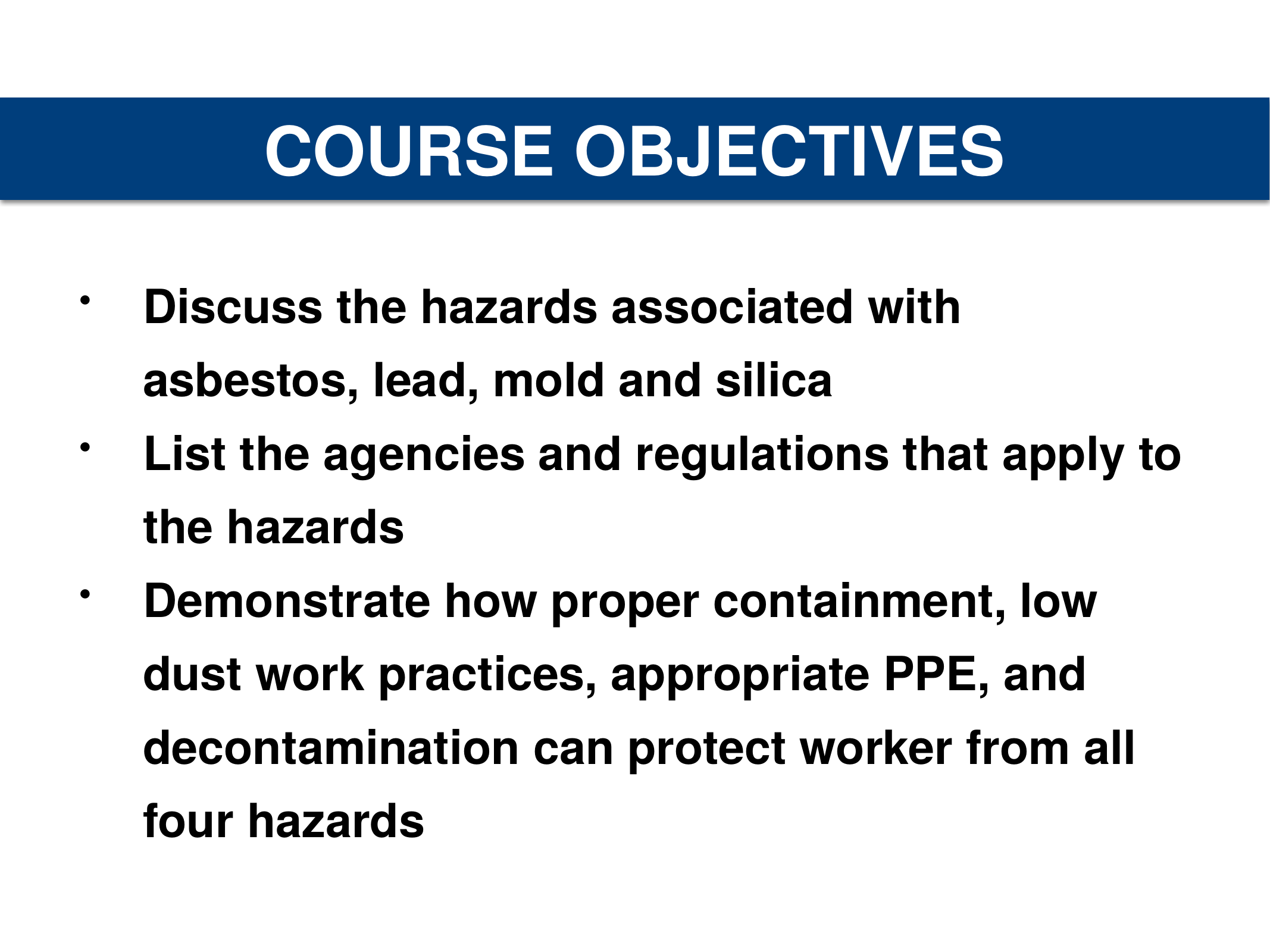

COURSE OBJECTIVES
Discuss the hazards associated with asbestos, lead, mold and silica
List the agencies and regulations that apply to the hazards
Demonstrate how proper containment, low dust work practices, appropriate PPE, and decontamination can protect worker from all four hazards